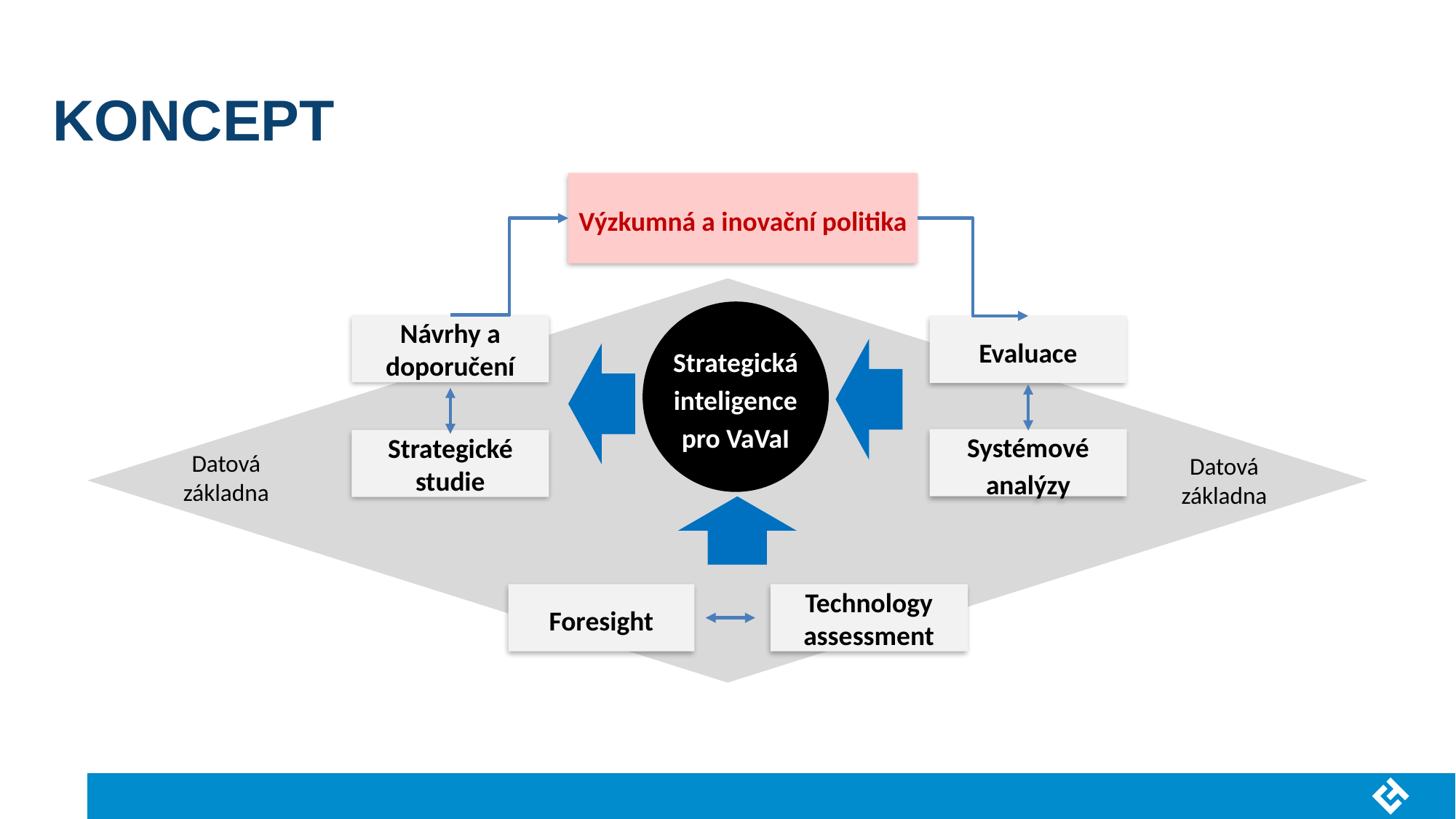

# Koncept

Výzkumná a inovační politika
Strategická inteligence pro VaVaI
Návrhy a doporučení
Evaluace

Systémové analýzy
Strategické studie

Foresight
Technology assessment

Datová základna
Datová základna